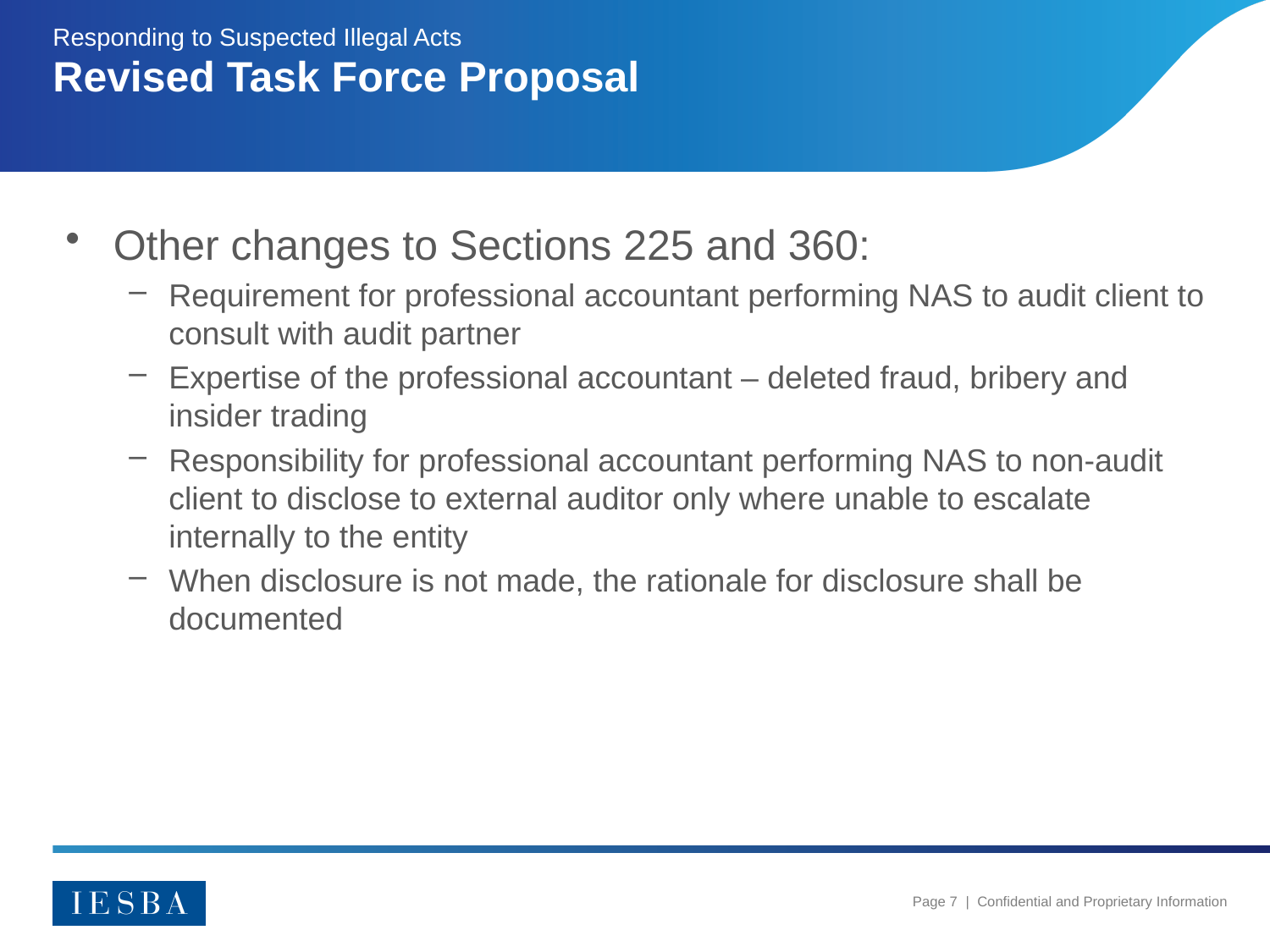

Responding to Suspected Illegal Acts

# Revised Task Force Proposal
Other changes to Sections 225 and 360:
Requirement for professional accountant performing NAS to audit client to consult with audit partner
Expertise of the professional accountant – deleted fraud, bribery and insider trading
Responsibility for professional accountant performing NAS to non-audit client to disclose to external auditor only where unable to escalate internally to the entity
When disclosure is not made, the rationale for disclosure shall be documented